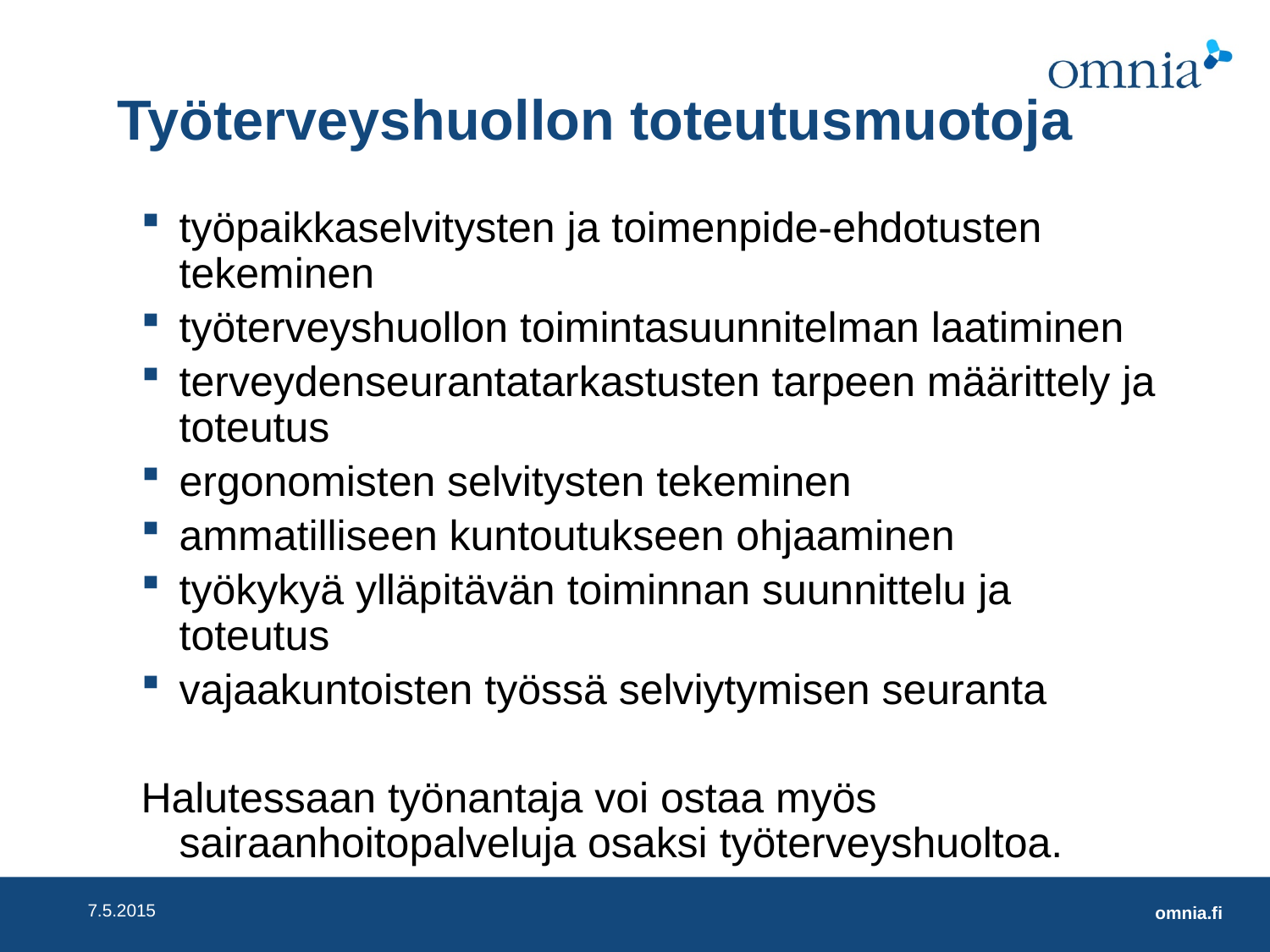

# Työterveyshuollon toteutusmuotoja
työpaikkaselvitysten ja toimenpide-ehdotusten tekeminen
työterveyshuollon toimintasuunnitelman laatiminen
terveydenseurantatarkastusten tarpeen määrittely ja toteutus
ergonomisten selvitysten tekeminen
ammatilliseen kuntoutukseen ohjaaminen
työkykyä ylläpitävän toiminnan suunnittelu ja toteutus
vajaakuntoisten työssä selviytymisen seuranta

Halutessaan työnantaja voi ostaa myös sairaanhoitopalveluja osaksi työterveyshuoltoa.
7.5.2015